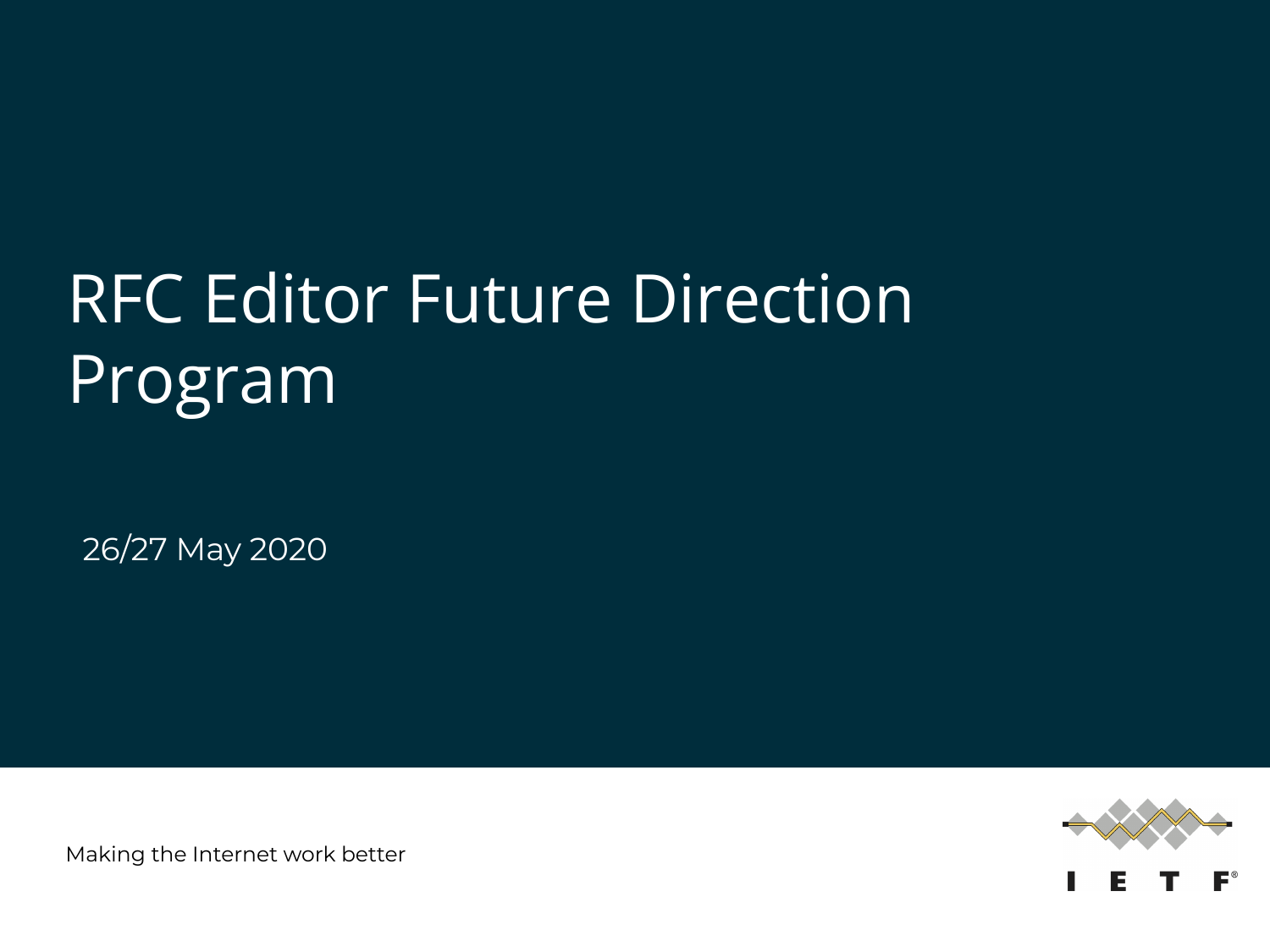

# RFC Editor Future Direction Program
26/27 May 2020